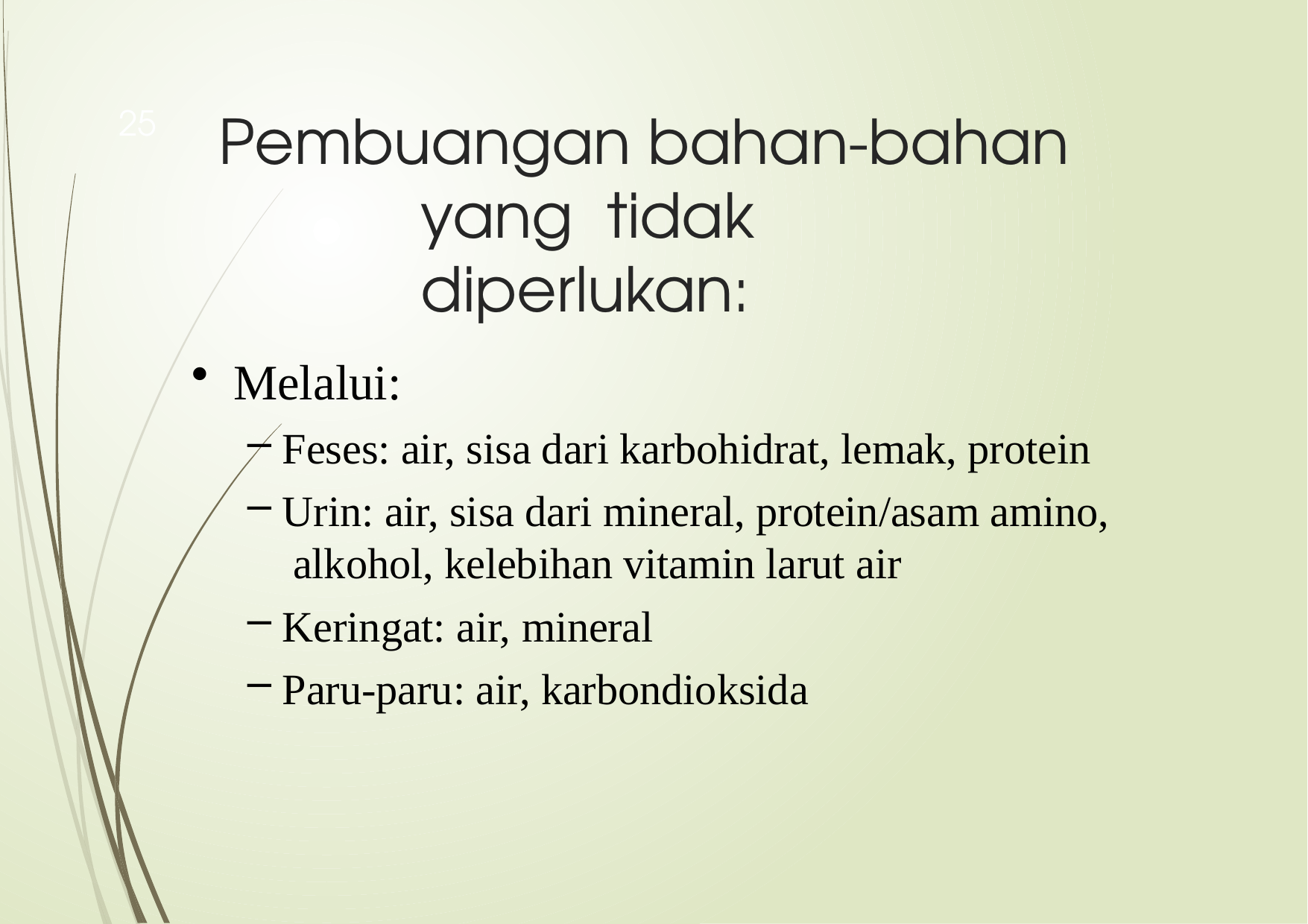

# Pembuangan bahan-bahan yang  tidak diperlukan:
25
Melalui:
Feses: air, sisa dari karbohidrat, lemak, protein
Urin: air, sisa dari mineral, protein/asam amino,  alkohol, kelebihan vitamin larut air
Keringat: air, mineral
Paru-paru: air, karbondioksida